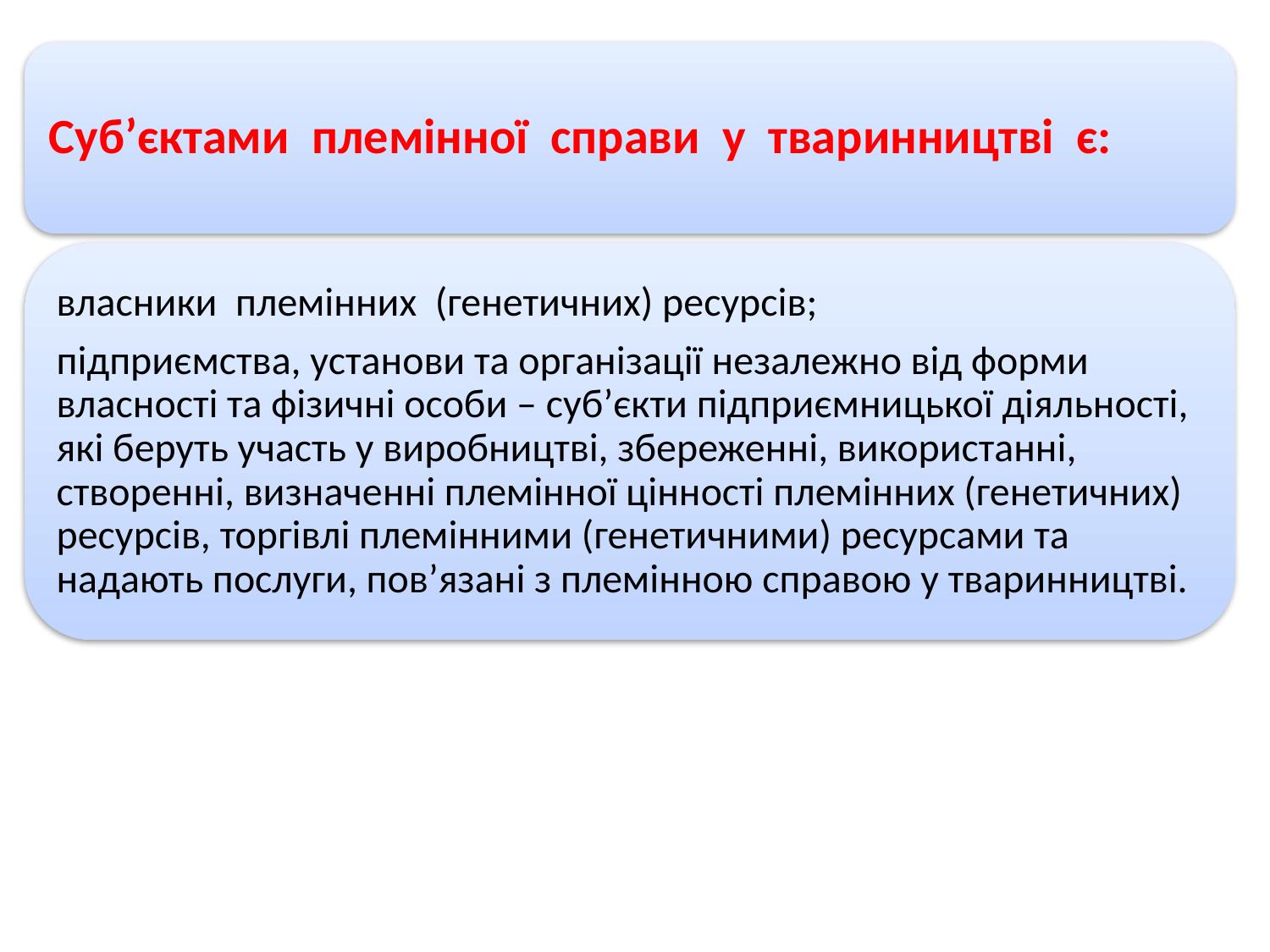

Суб’єктами  племінної  справи  у  тваринництві  є:
власники  племінних  (генетичних) ресурсів;
підприємства, установи та організації незалежно від форми власності та фізичні особи – суб’єкти підприємницької діяльності, які беруть участь у виробництві, збереженні, використанні, створенні, визначенні племінної цінності племінних (генетичних) ресурсів, торгівлі племінними (генетичними) ресурсами та надають послуги, пов’язані з племінною справою у тваринництві.